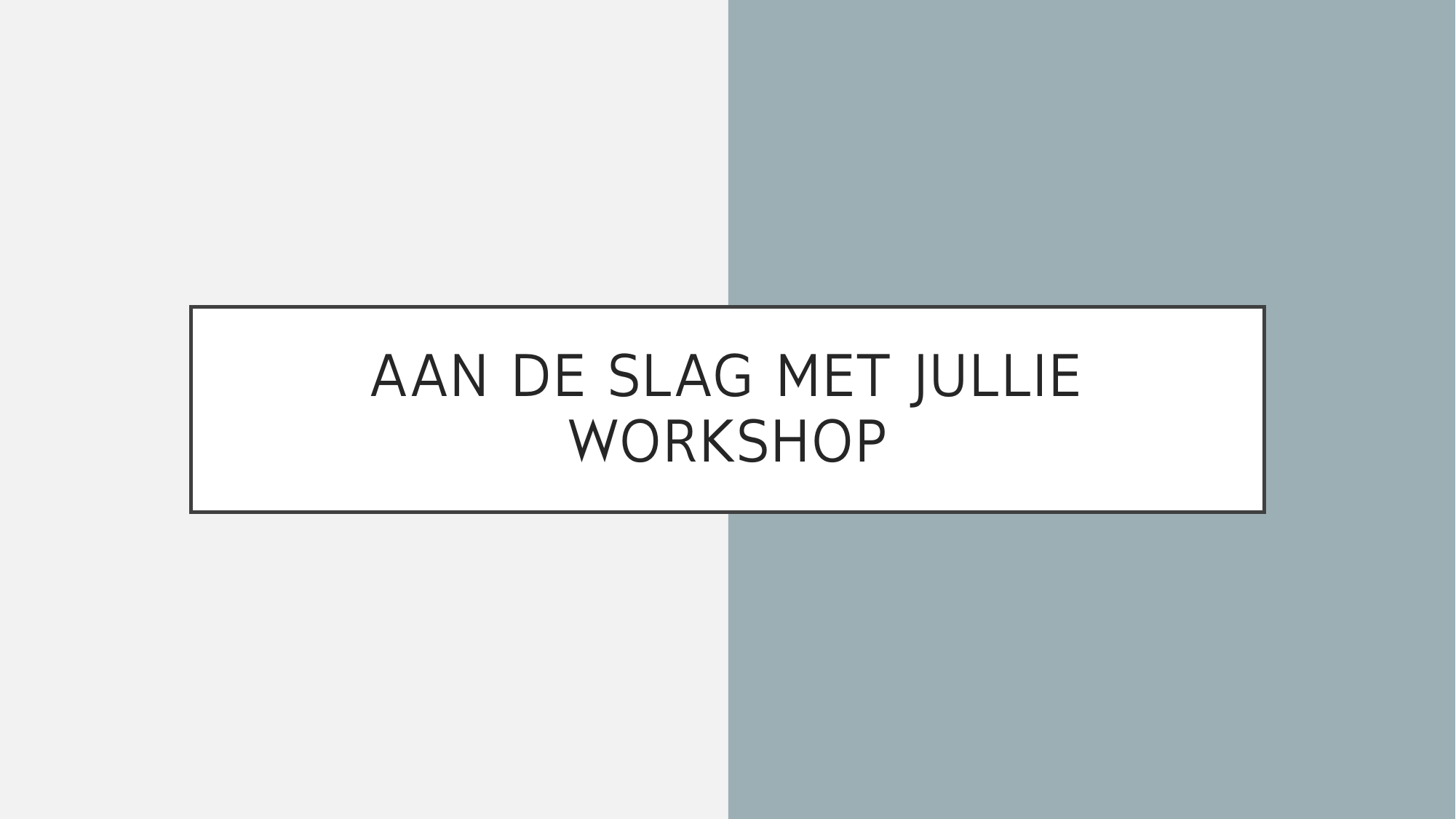

# Aan de slag met jullie workshop